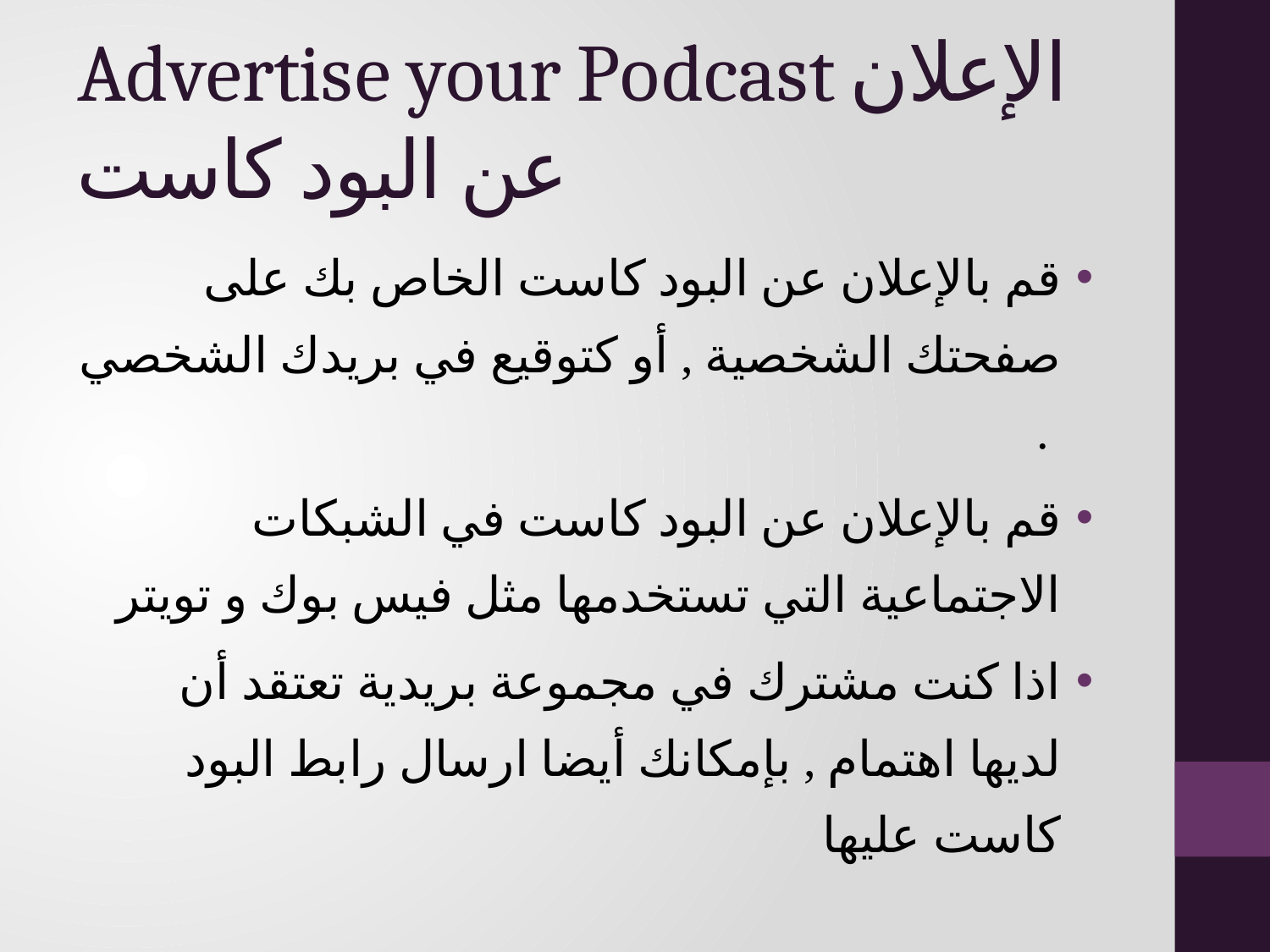

# Advertise your Podcast الإعلان عن البود كاست
قم بالإعلان عن البود كاست الخاص بك على صفحتك الشخصية , أو كتوقيع في بريدك الشخصي  .
قم بالإعلان عن البود كاست في الشبكات الاجتماعية التي تستخدمها مثل فيس بوك و تويتر
اذا كنت مشترك في مجموعة بريدية تعتقد أن لديها اهتمام , بإمكانك أيضا ارسال رابط البود كاست عليها